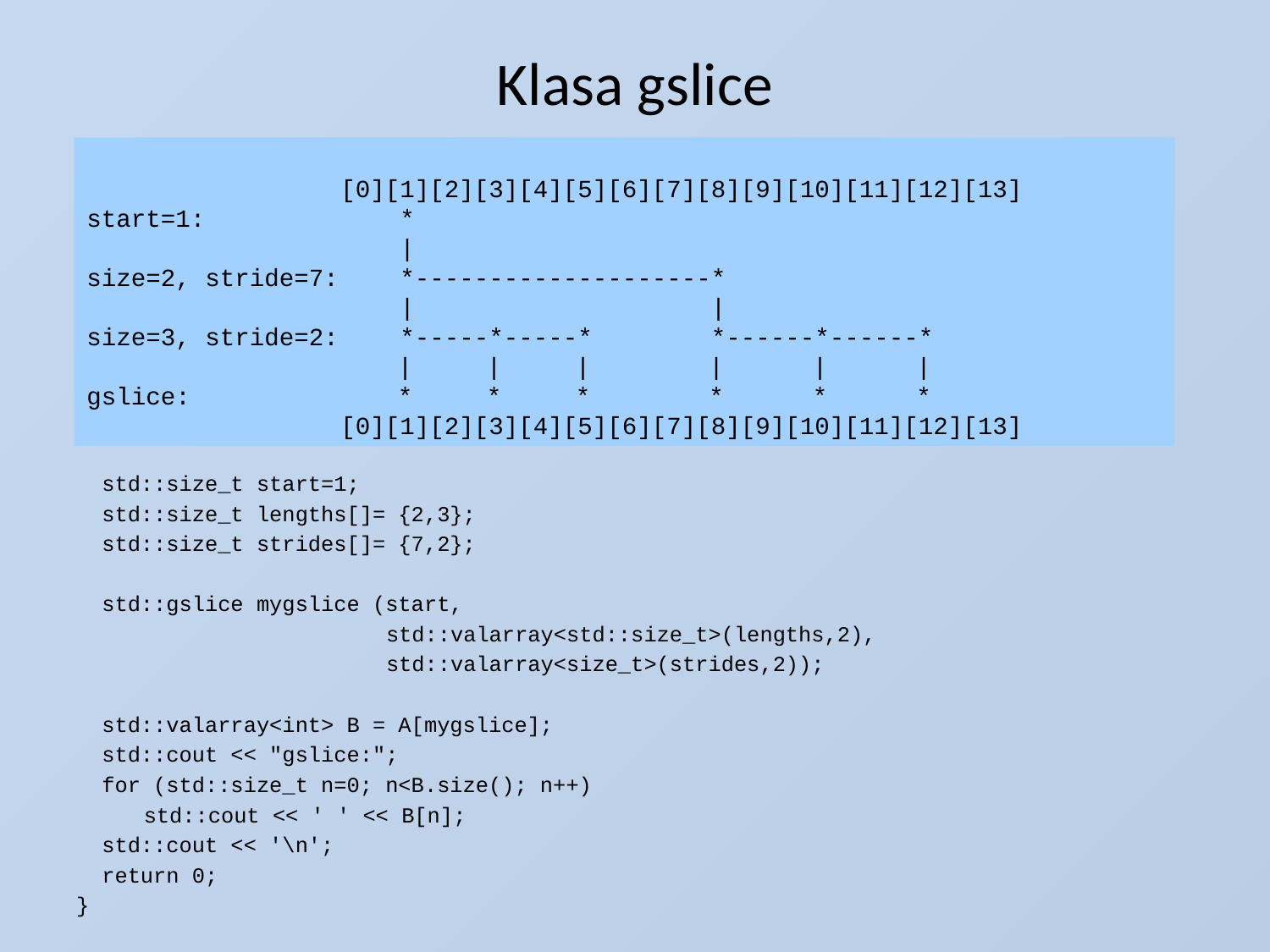

# Klasa gslice http://www.cplusplus.com/reference/valarray/gslice
		[0][1][2][3][4][5][6][7][8][9][10][11][12][13]
start=1: 	    *
		    |
size=2, stride=7:	    *--------------------*
		    |                    |
size=3, stride=2:	    *-----*-----*        *------*------*
                     |     |     |        |      |      |
gslice:              *     *     *        *      *      * 				[0][1][2][3][4][5][6][7][8][9][10][11][12][13]
#include <iostream>     // std::cout
#include <cstddef>      // std::size_t
#include <valarray>     // std::valarray, std::gslice

int main () {
  std::valarray<int> A (14);
  for (int i=0; i<A.size(); ++i) A[i]=i;

  std::size_t start=1;
  std::size_t lengths[]= {2,3};
  std::size_t strides[]= {7,2};

  std::gslice mygslice (start,
                        std::valarray<std::size_t>(lengths,2),
                        std::valarray<size_t>(strides,2));

  std::valarray<int> B = A[mygslice];
  std::cout << "gslice:";
  for (std::size_t n=0; n<B.size(); n++)
	  std::cout << ' ' << B[n];
  std::cout << '\n';
  return 0;
}